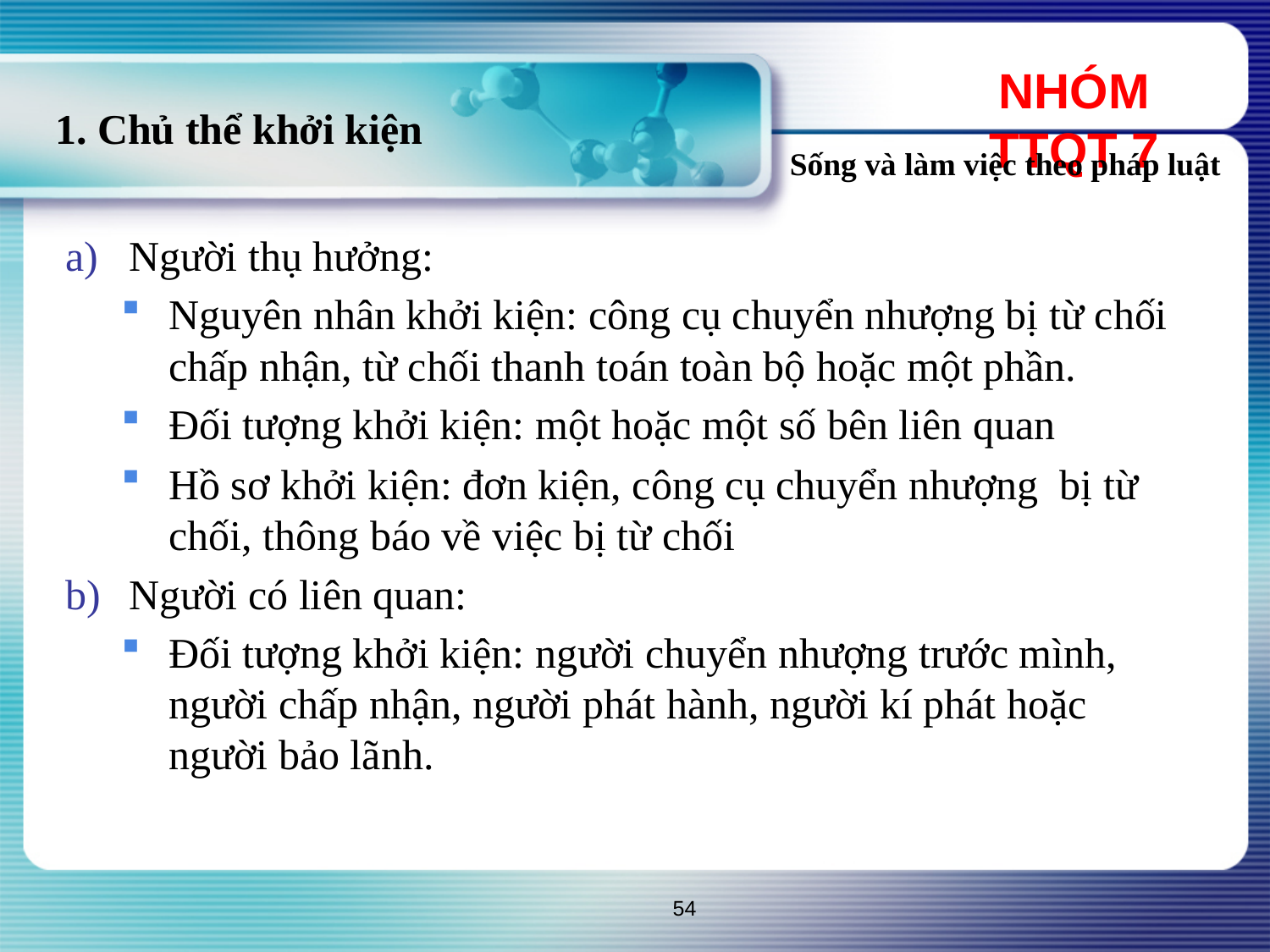

NHÓM TTQT 7
# 1. Chủ thể khởi kiện
Sống và làm việc theo pháp luật
Người thụ hưởng:
Nguyên nhân khởi kiện: công cụ chuyển nhượng bị từ chối chấp nhận, từ chối thanh toán toàn bộ hoặc một phần.
Đối tượng khởi kiện: một hoặc một số bên liên quan
Hồ sơ khởi kiện: đơn kiện, công cụ chuyển nhượng  bị từ chối, thông báo về việc bị từ chối
Người có liên quan:
Đối tượng khởi kiện: người chuyển nhượng trước mình, người chấp nhận, người phát hành, người kí phát hoặc người bảo lãnh.

54